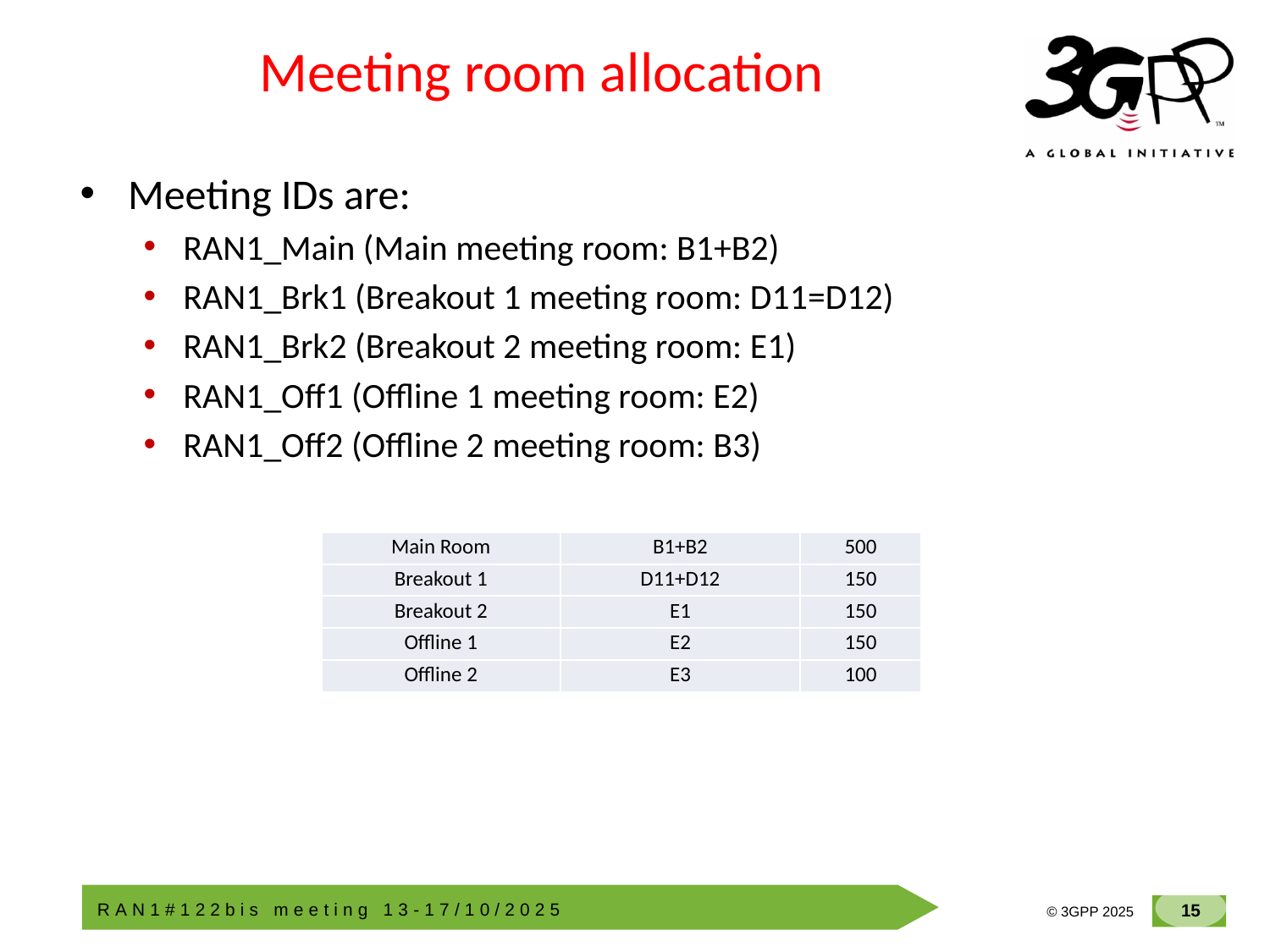

# Meeting room allocation
Meeting IDs are:
RAN1_Main (Main meeting room: B1+B2)
RAN1_Brk1 (Breakout 1 meeting room: D11=D12)
RAN1_Brk2 (Breakout 2 meeting room: E1)
RAN1_Off1 (Offline 1 meeting room: E2)
RAN1_Off2 (Offline 2 meeting room: B3)

| Main Room | B1+B2 | 500 |
| --- | --- | --- |
| Breakout 1 | D11+D12 | 150 |
| Breakout 2 | E1 | 150 |
| Offline 1 | E2 | 150 |
| Offline 2 | E3 | 100 |